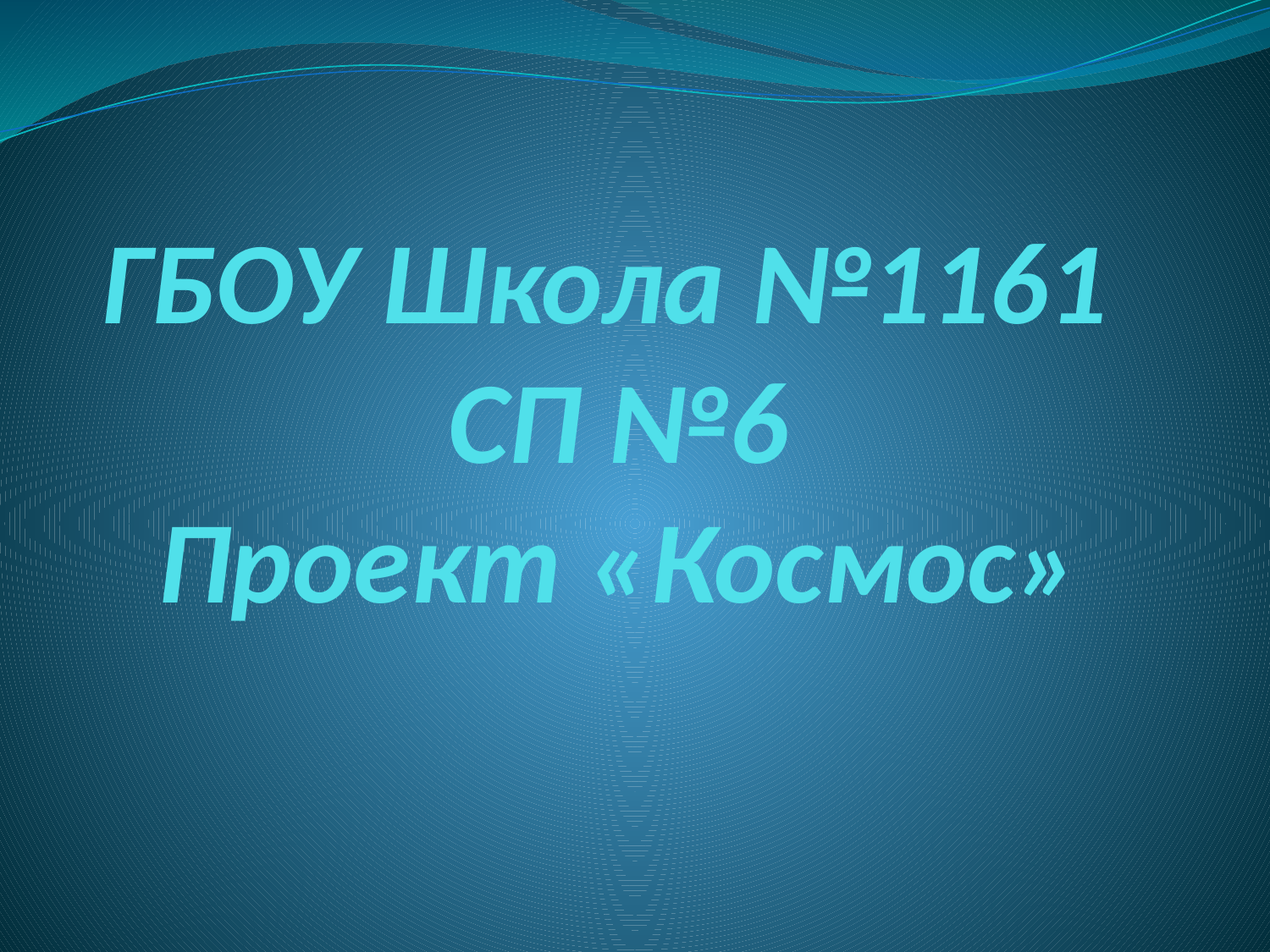

# ГБОУ Школа №1161 СП №6 Проект «Космос»